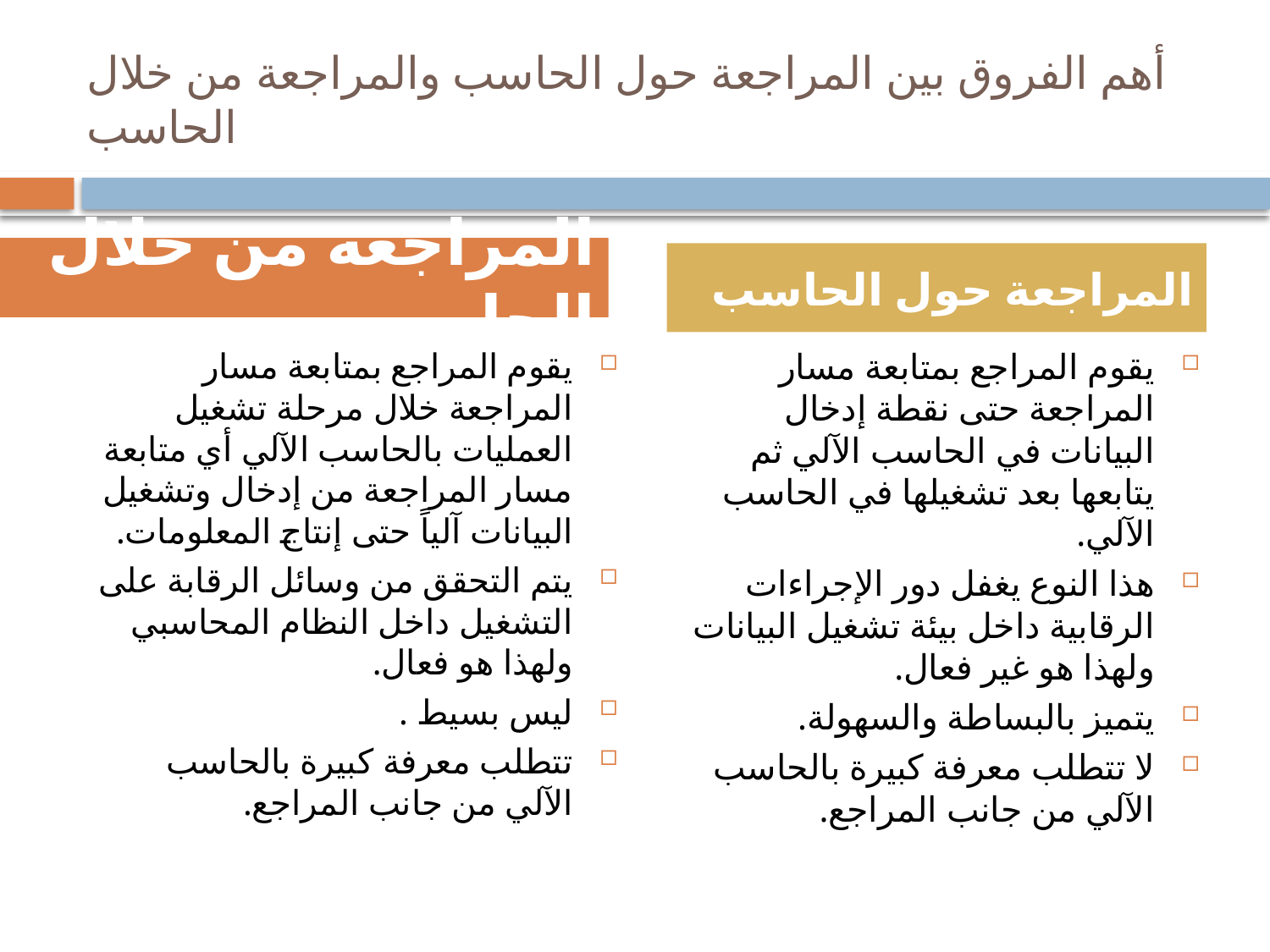

# أهم الفروق بين المراجعة حول الحاسب والمراجعة من خلال الحاسب
المراجعة من خلال الحاسب
المراجعة حول الحاسب
يقوم المراجع بمتابعة مسار المراجعة خلال مرحلة تشغيل العمليات بالحاسب الآلي أي متابعة مسار المراجعة من إدخال وتشغيل البيانات آلياً حتى إنتاج المعلومات.
يتم التحقق من وسائل الرقابة على التشغيل داخل النظام المحاسبي ولهذا هو فعال.
ليس بسيط .
تتطلب معرفة كبيرة بالحاسب الآلي من جانب المراجع.
يقوم المراجع بمتابعة مسار المراجعة حتى نقطة إدخال البيانات في الحاسب الآلي ثم يتابعها بعد تشغيلها في الحاسب الآلي.
هذا النوع يغفل دور الإجراءات الرقابية داخل بيئة تشغيل البيانات ولهذا هو غير فعال.
يتميز بالبساطة والسهولة.
لا تتطلب معرفة كبيرة بالحاسب الآلي من جانب المراجع.